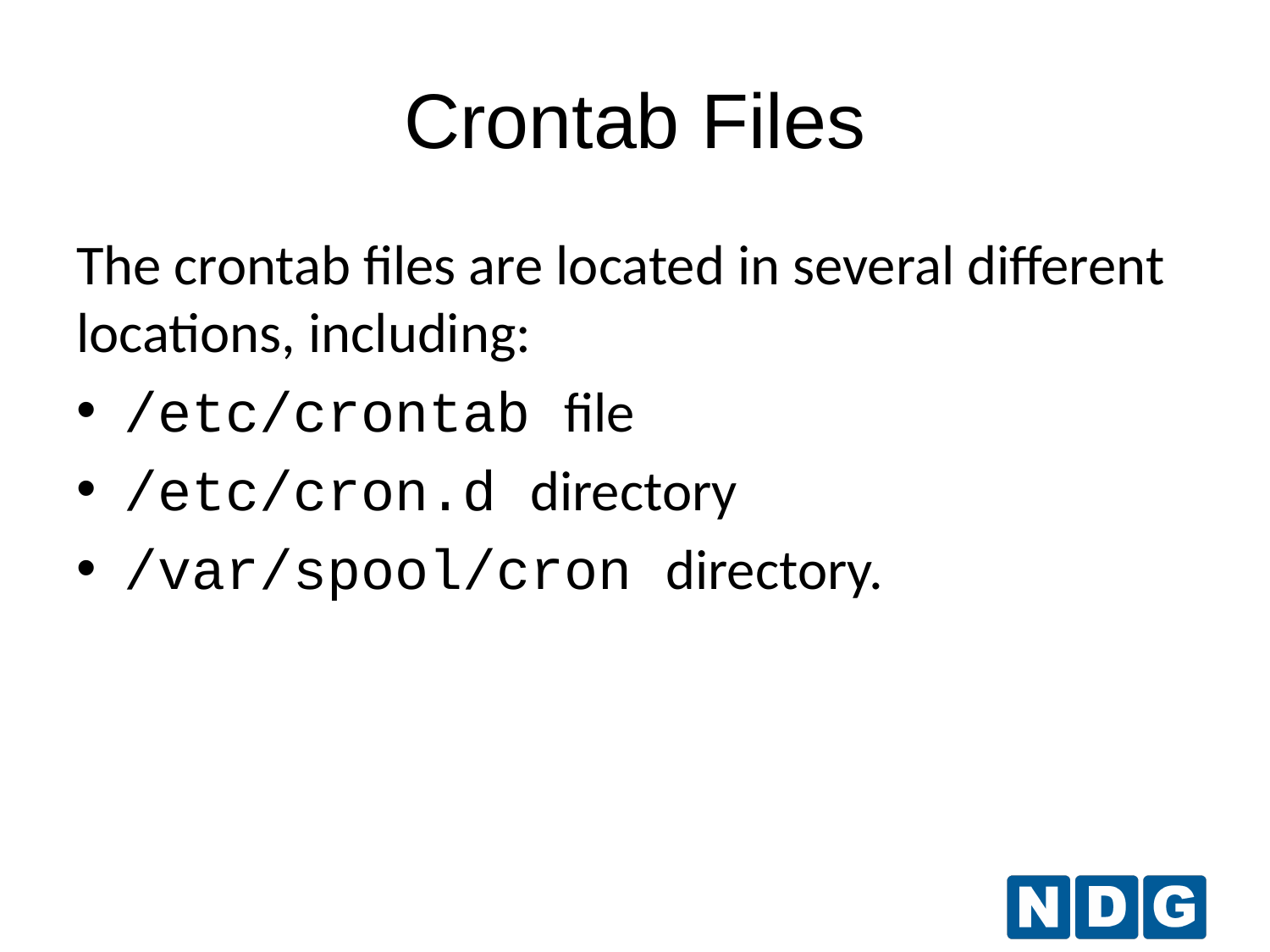

Crontab Files
The crontab files are located in several different locations, including:
/etc/crontab file
/etc/cron.d directory
/var/spool/cron directory.